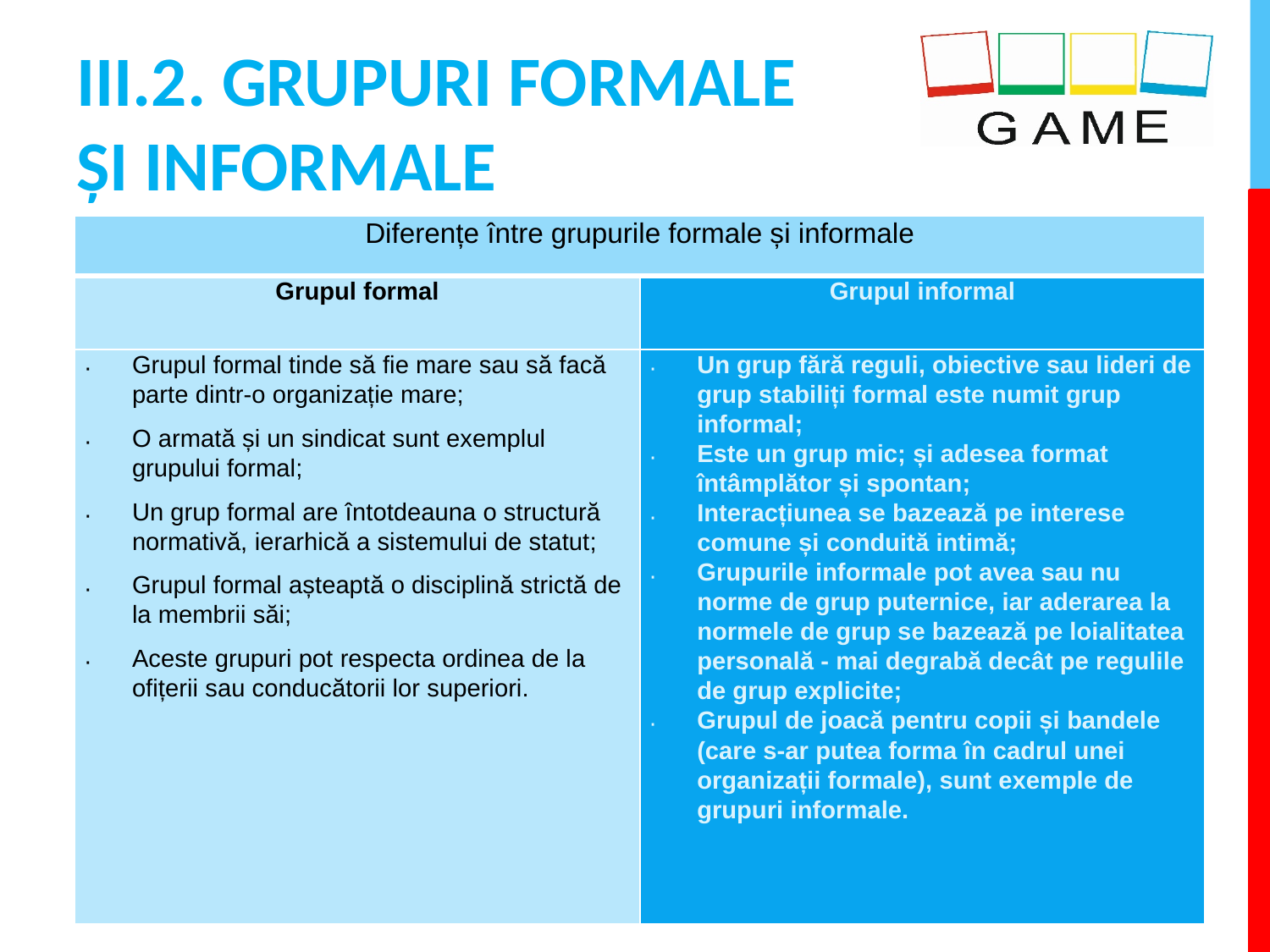

# III.2. GRUPURI FORMALE ȘI INFORMALE
| Diferențe între grupurile formale și informale |  |
| --- | --- |
| Grupul formal | Grupul informal |
| Grupul formal tinde să fie mare sau să facă parte dintr-o organizație mare; O armată și un sindicat sunt exemplul grupului formal; Un grup formal are întotdeauna o structură normativă, ierarhică a sistemului de statut; Grupul formal așteaptă o disciplină strictă de la membrii săi; Aceste grupuri pot respecta ordinea de la ofițerii sau conducătorii lor superiori. | Un grup fără reguli, obiective sau lideri de grup stabiliți formal este numit grup informal; Este un grup mic; și adesea format întâmplător și spontan; Interacțiunea se bazează pe interese comune și conduită intimă; Grupurile informale pot avea sau nu norme de grup puternice, iar aderarea la normele de grup se bazează pe loialitatea personală - mai degrabă decât pe regulile de grup explicite; Grupul de joacă pentru copii și bandele (care s-ar putea forma în cadrul unei organizații formale), sunt exemple de grupuri informale. |